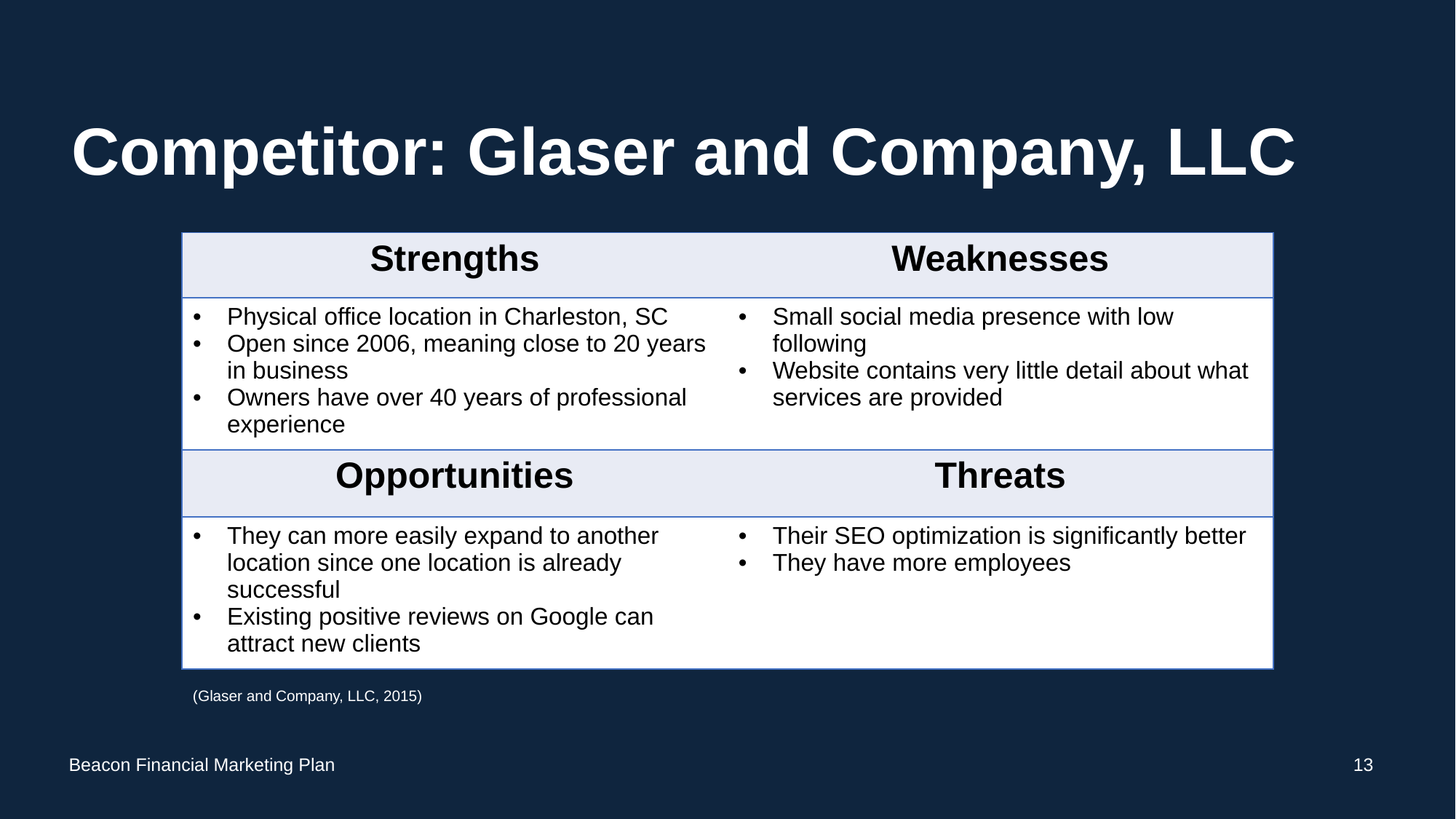

# Competitor: Glaser and Company, LLC
| Strengths | Weaknesses |
| --- | --- |
| Physical office location in Charleston, SC Open since 2006, meaning close to 20 years in business Owners have over 40 years of professional experience | Small social media presence with low following Website contains very little detail about what services are provided |
| Opportunities | Threats |
| They can more easily expand to another location since one location is already successful Existing positive reviews on Google can attract new clients | Their SEO optimization is significantly better They have more employees |
(Glaser and Company, LLC, 2015)
13
Beacon Financial Marketing Plan